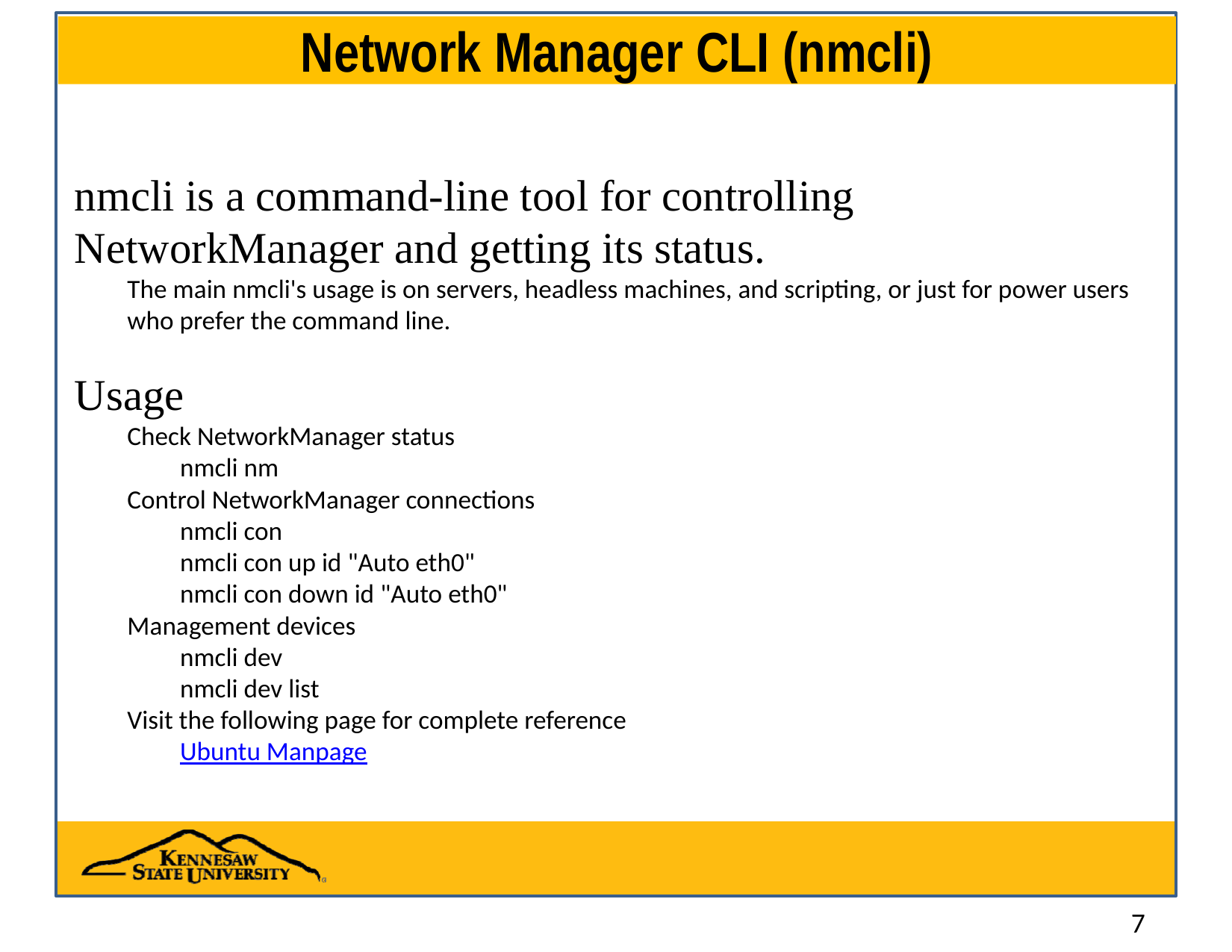

# Network Manager CLI (nmcli)
nmcli is a command-line tool for controlling NetworkManager and getting its status.
The main nmcli's usage is on servers, headless machines, and scripting, or just for power users who prefer the command line.

Usage
Check NetworkManager status
nmcli nm
Control NetworkManager connections
nmcli con
nmcli con up id "Auto eth0"
nmcli con down id "Auto eth0"
Management devices
nmcli dev
nmcli dev list
Visit the following page for complete reference
Ubuntu Manpage